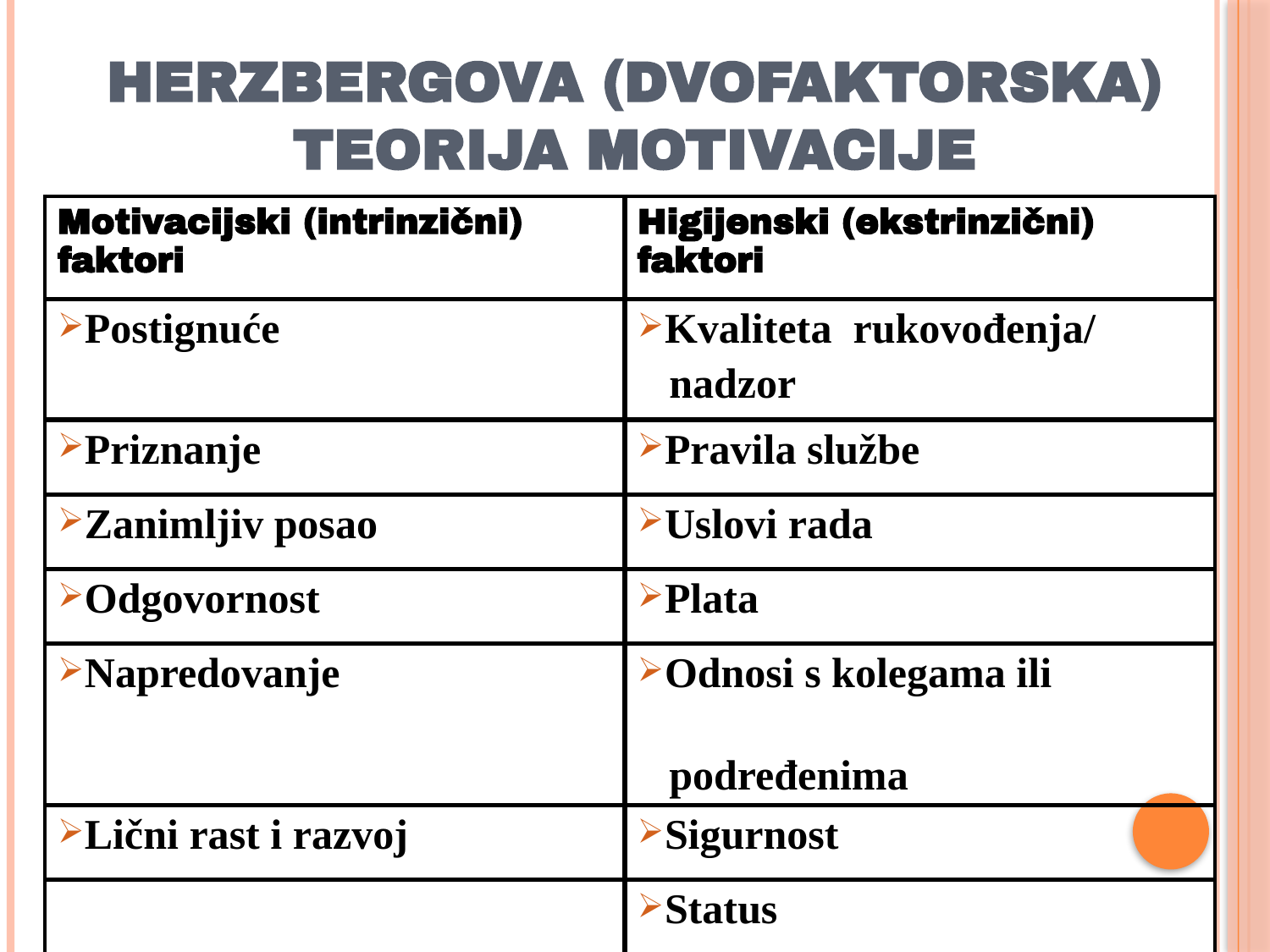

HERZBERGOVA (dvofaktorska) TEORIJA MOTIVACIJE
| Motivacijski (intrinzični) faktori | Higijenski (ekstrinzični) faktori |
| --- | --- |
| Postignuće | Kvaliteta rukovođenja/ nadzor |
| Priznanje | Pravila službe |
| Zanimljiv posao | Uslovi rada |
| Odgovornost | Plata |
| Napredovanje | Odnosi s kolegama ili podređenima |
| Lični rast i razvoj | Sigurnost |
|  | Status |